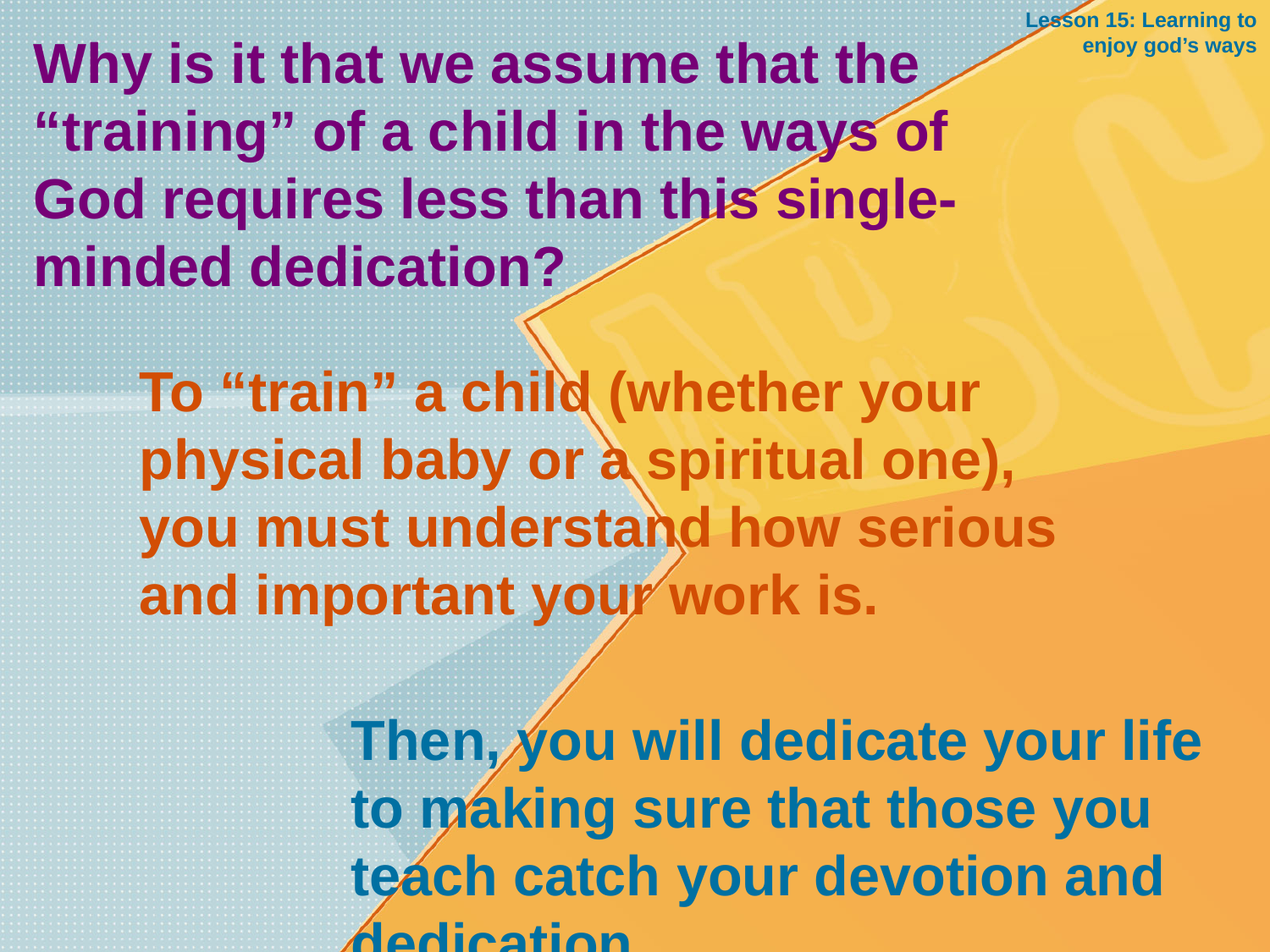

Lesson 15: Learning to enjoy god’s ways
Why is it that we assume that the “training” of a child in the ways of God requires less than this single-minded dedication?
To “train” a child (whether your physical baby or a spiritual one), you must understand how serious and important your work is.
Then, you will dedicate your life to making sure that those you teach catch your devotion and dedication.